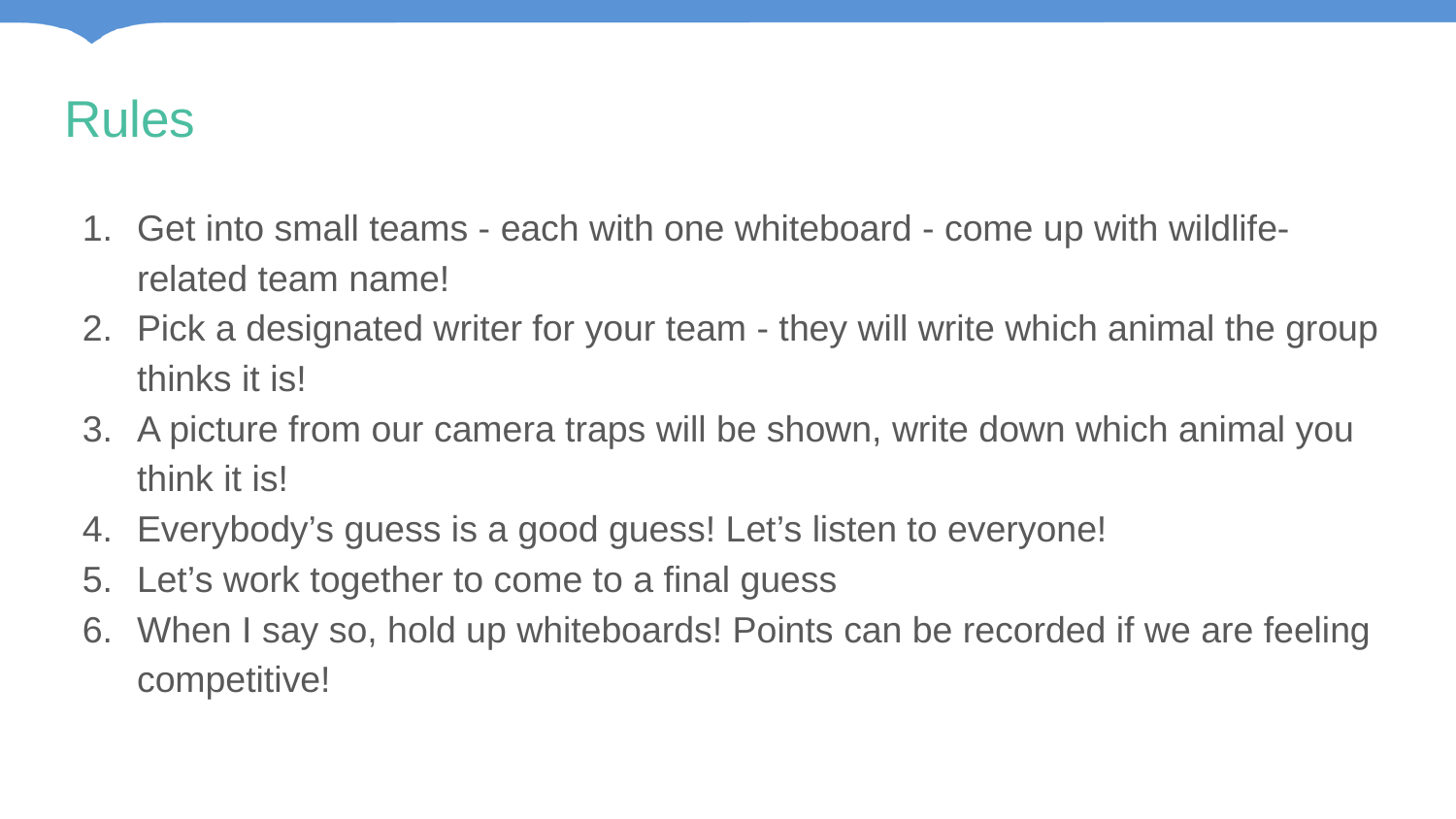

# Rules
Get into small teams - each with one whiteboard - come up with wildlife-related team name!
Pick a designated writer for your team - they will write which animal the group thinks it is!
A picture from our camera traps will be shown, write down which animal you think it is!
Everybody’s guess is a good guess! Let’s listen to everyone!
Let’s work together to come to a final guess
When I say so, hold up whiteboards! Points can be recorded if we are feeling competitive!